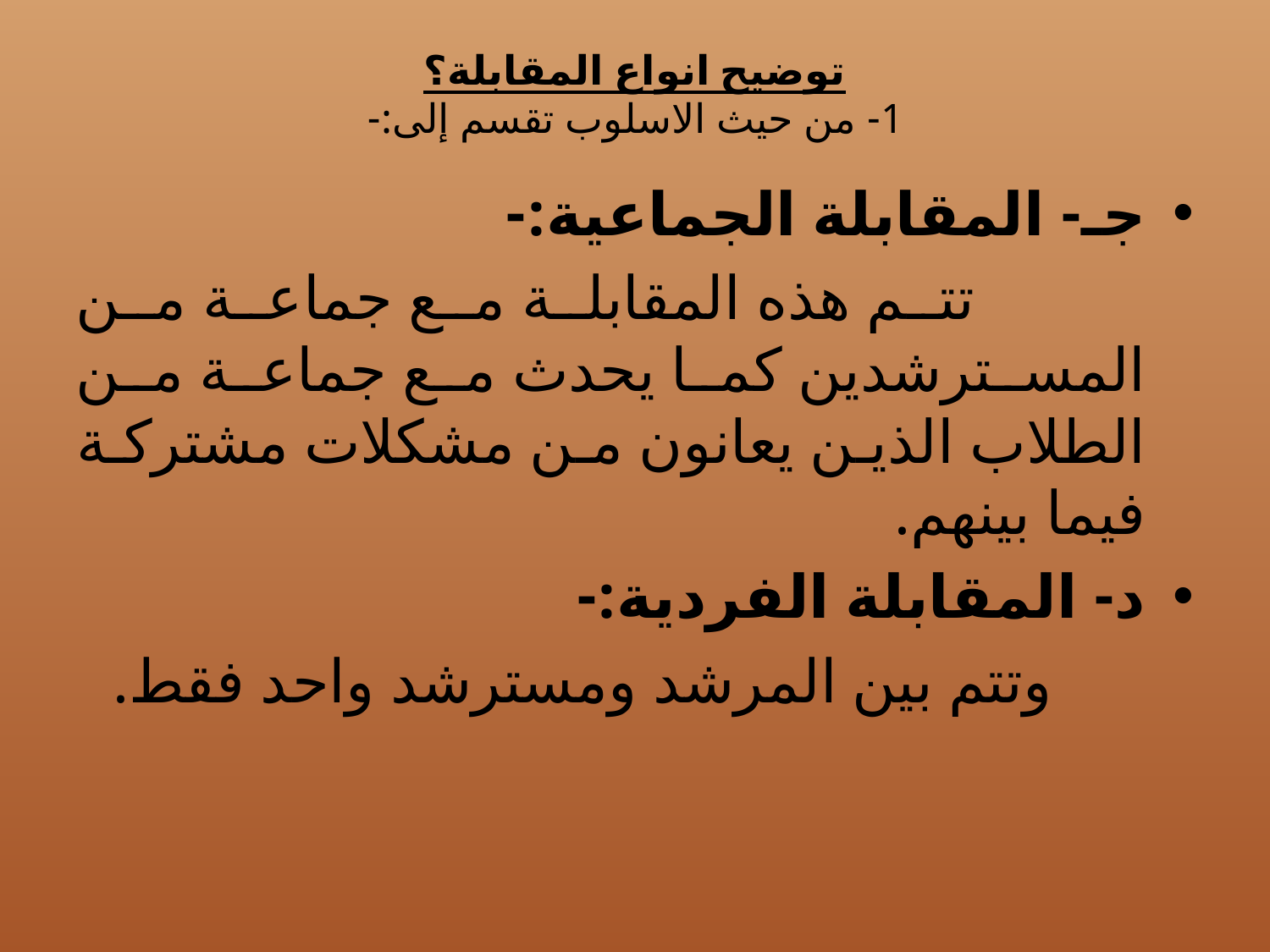

# توضيح انواع المقابلة؟ 1- من حيث الاسلوب تقسم إلى:-
جـ- المقابلة الجماعية:-
              تتم هذه المقابلة مع جماعة من المسترشدين كما يحدث مع جماعة من الطلاب الذين يعانون من مشكلات مشتركة فيما بينهم.
د- المقابلة الفردية:-
         وتتم بين المرشد ومسترشد واحد فقط.